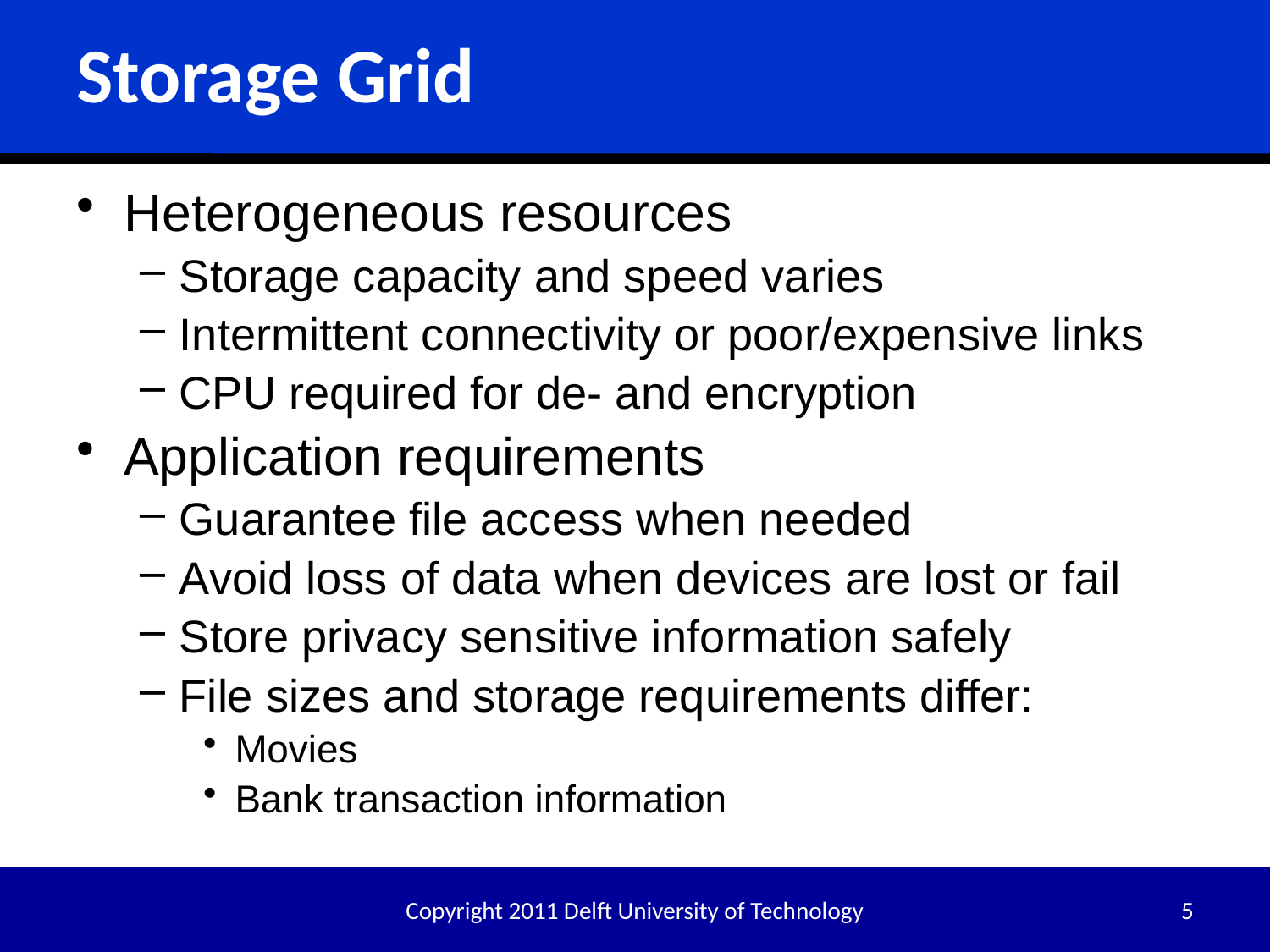

# Storage Grid
Heterogeneous resources
Storage capacity and speed varies
Intermittent connectivity or poor/expensive links
CPU required for de- and encryption
Application requirements
Guarantee file access when needed
Avoid loss of data when devices are lost or fail
Store privacy sensitive information safely
File sizes and storage requirements differ:
Movies
Bank transaction information
Copyright 2011 Delft University of Technology
5